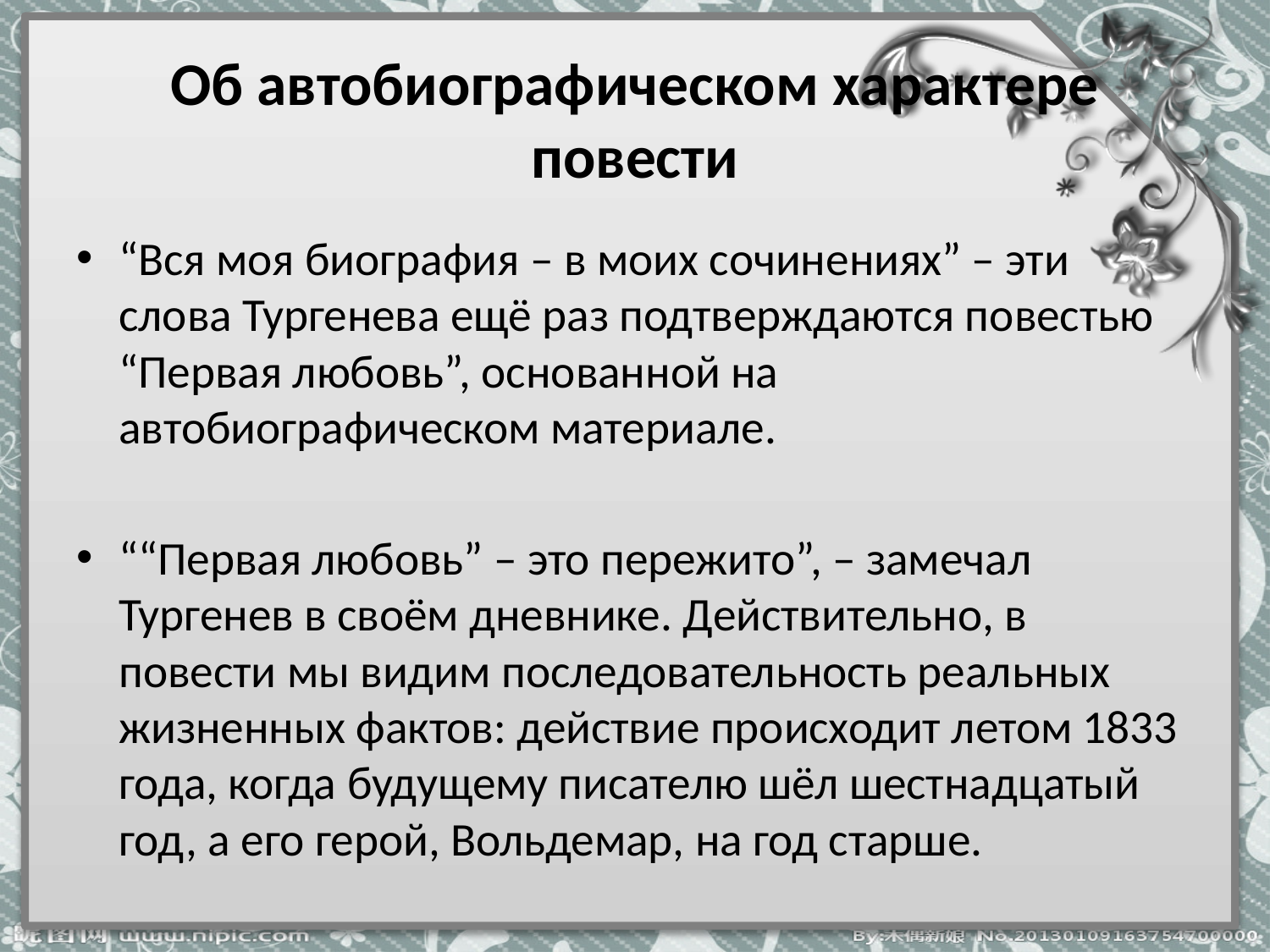

# Об автобиографическом характере повести
“Вся моя биография – в моих сочинениях” – эти слова Тургенева ещё раз подтверждаются повестью “Первая любовь”, основанной на автобиографическом материале.

““Первая любовь” – это пережито”, – замечал Тургенев в своём дневнике. Действительно, в повести мы видим последовательность реальных жизненных фактов: действие происходит летом 1833 года, когда будущему писателю шёл шестнадцатый год, а его герой, Вольдемар, на год старше.